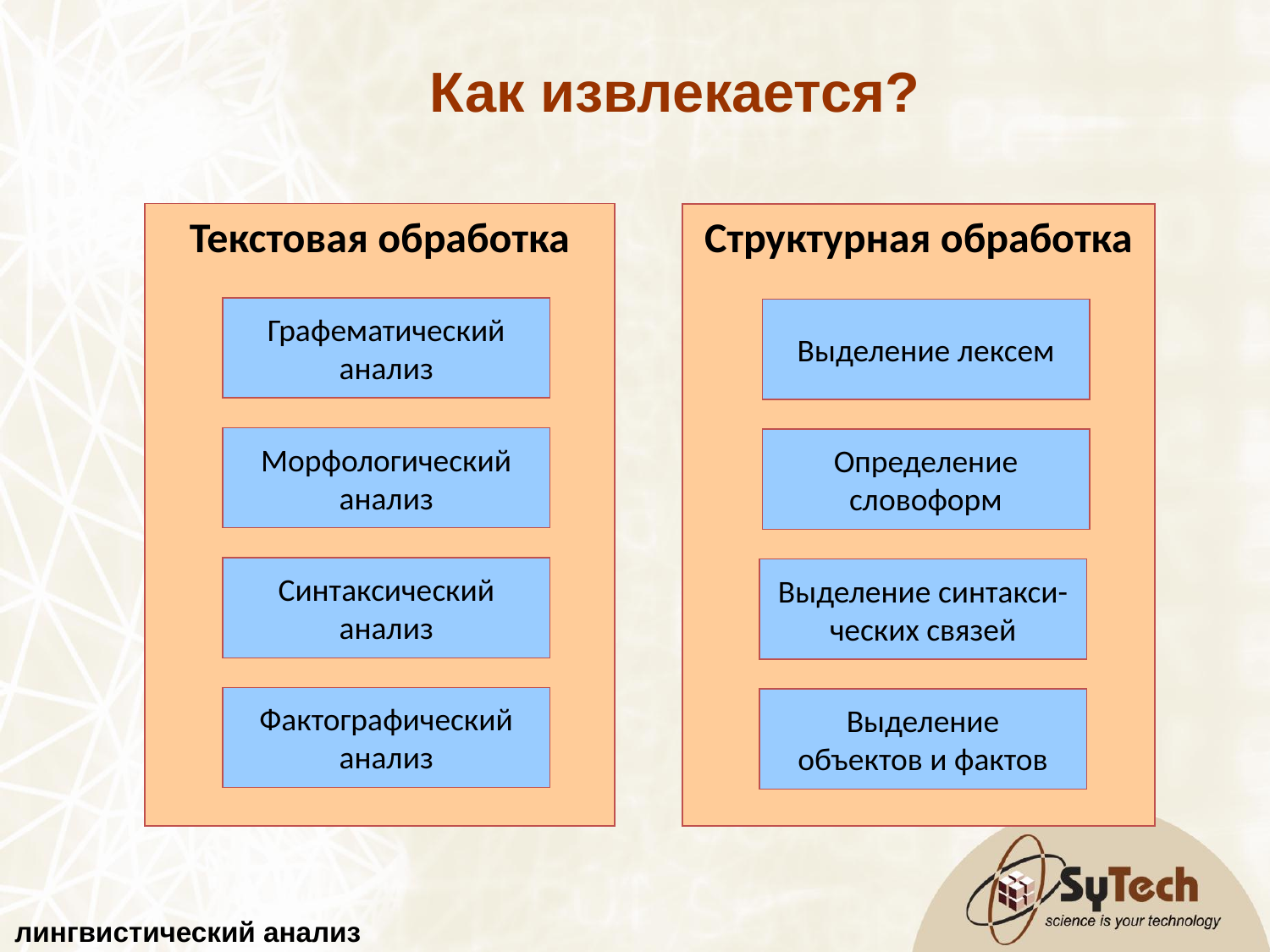

Как извлекается?
Текстовая обработка
Структурная обработка
Графематический
анализ
Выделение лексем
Морфологический
анализ
Определение
словоформ
Синтаксический
анализ
Выделение синтакси-
ческих связей
Фактографический
анализ
Выделение
объектов и фактов
лингвистический анализ